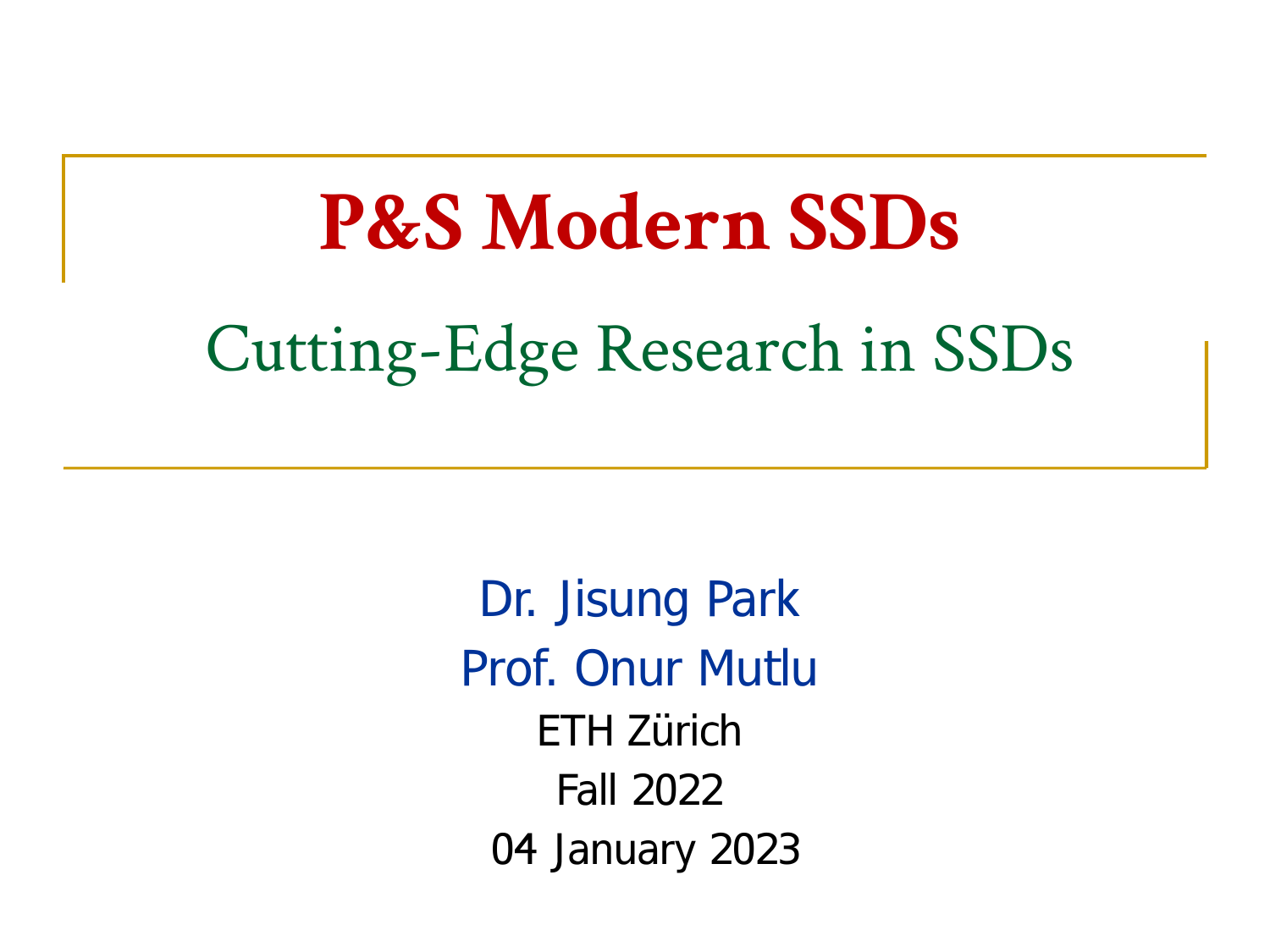

# P&S Modern SSDs Cutting-Edge Research in SSDs
Dr. Jisung Park
Prof. Onur Mutlu
ETH Zürich
Fall 2022
 04 January 2023